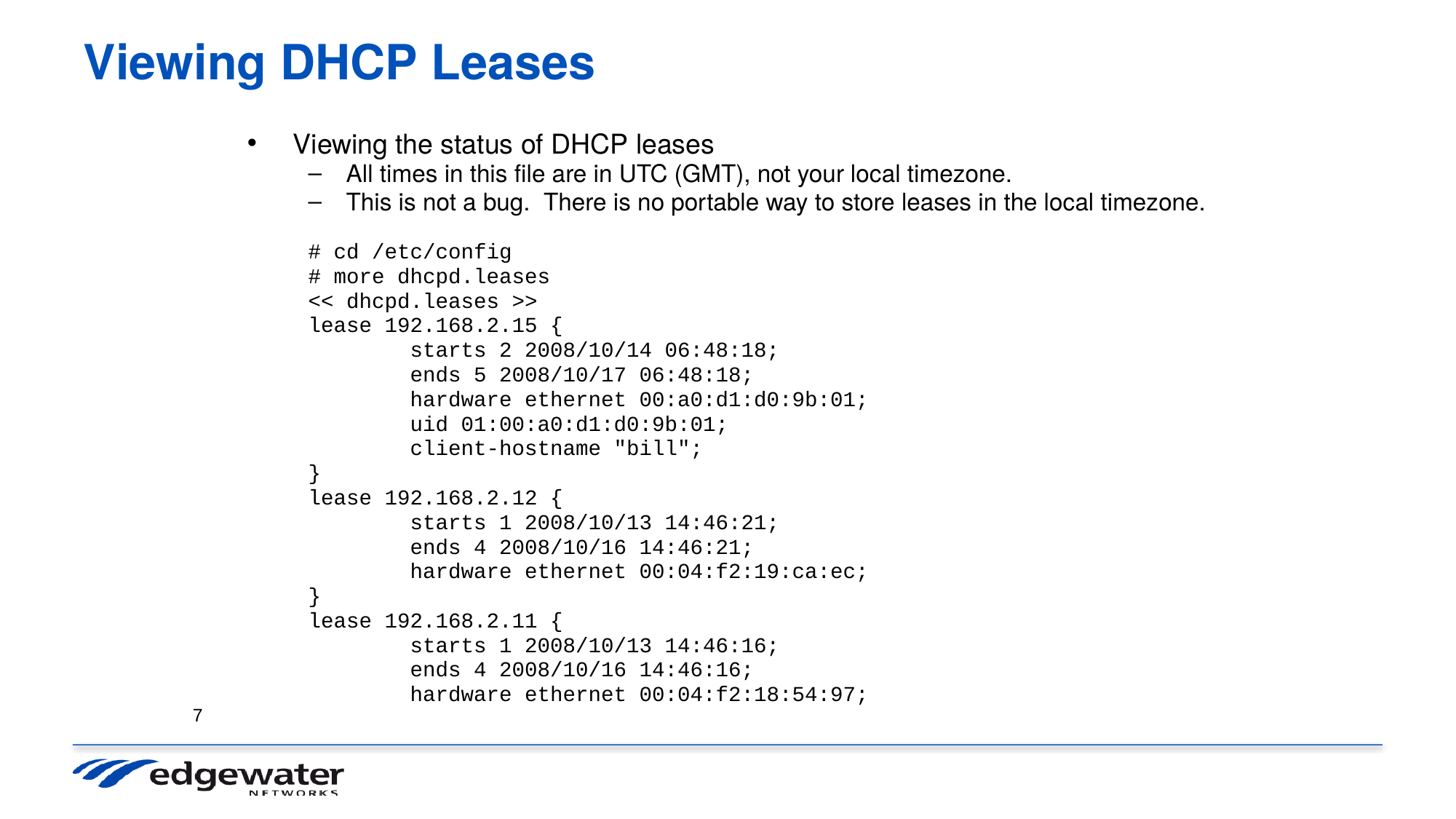

Viewing DHCP Leases
Viewing the status of DHCP leases
All times in this file are in UTC (GMT), not your local timezone.
This is not a bug.  There is no portable way to store leases in the local timezone.
# cd /etc/config
# more dhcpd.leases
<< dhcpd.leases >>
lease 192.168.2.15 {
        starts 2 2008/10/14 06:48:18;
        ends 5 2008/10/17 06:48:18;
        hardware ethernet 00:a0:d1:d0:9b:01;
        uid 01:00:a0:d1:d0:9b:01;
        client-hostname "bill";
}
lease 192.168.2.12 {
        starts 1 2008/10/13 14:46:21;
        ends 4 2008/10/16 14:46:21;
        hardware ethernet 00:04:f2:19:ca:ec;
}
lease 192.168.2.11 {
        starts 1 2008/10/13 14:46:16;
        ends 4 2008/10/16 14:46:16;
        hardware ethernet 00:04:f2:18:54:97;

7